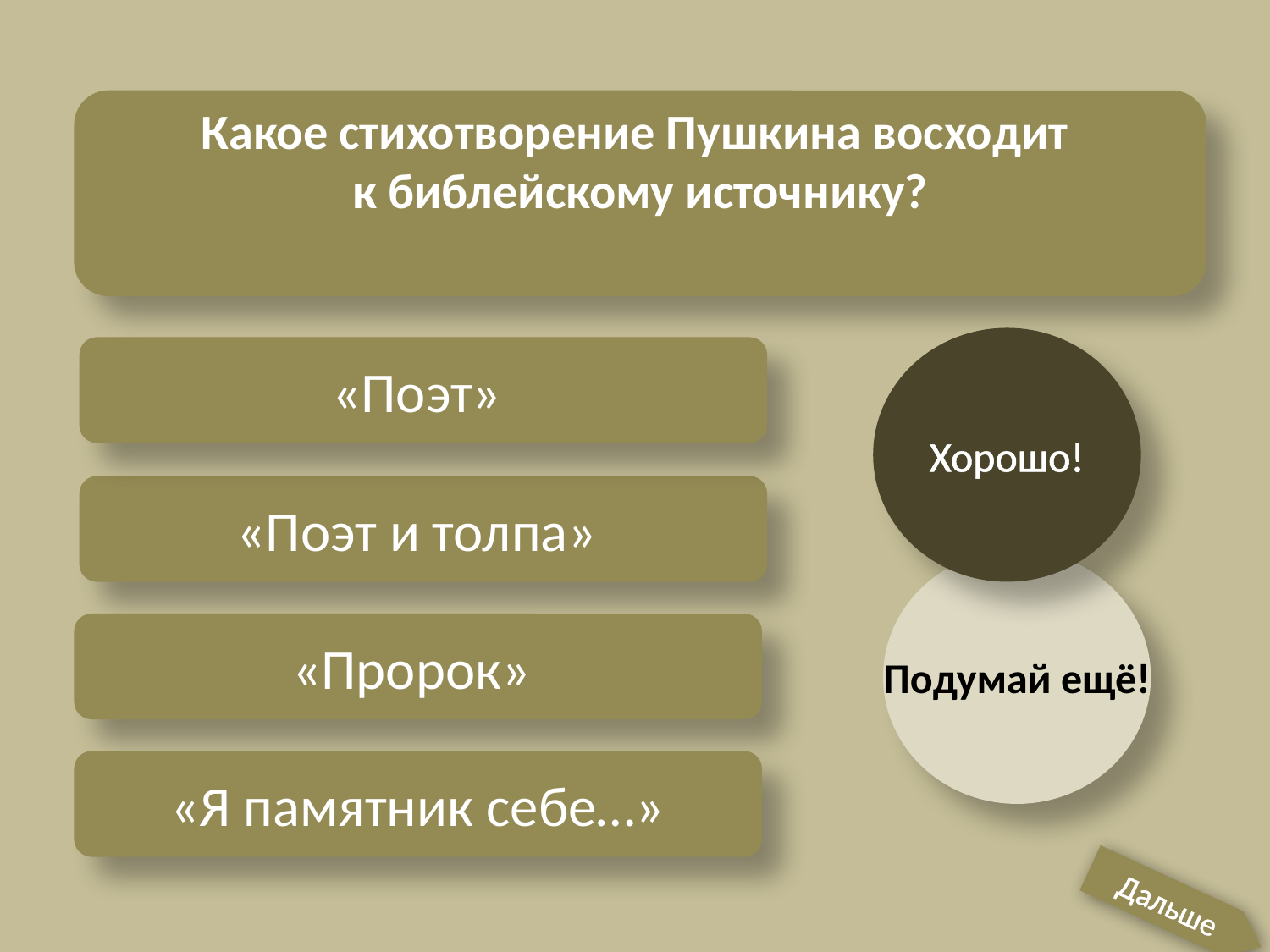

Какое стихотворение Пушкина восходит
к библейскому источнику?

Хорошо!
«Поэт»
«Поэт и толпа»
Подумай ещё!
«Пророк»
«Я памятник себе…»
Дальше